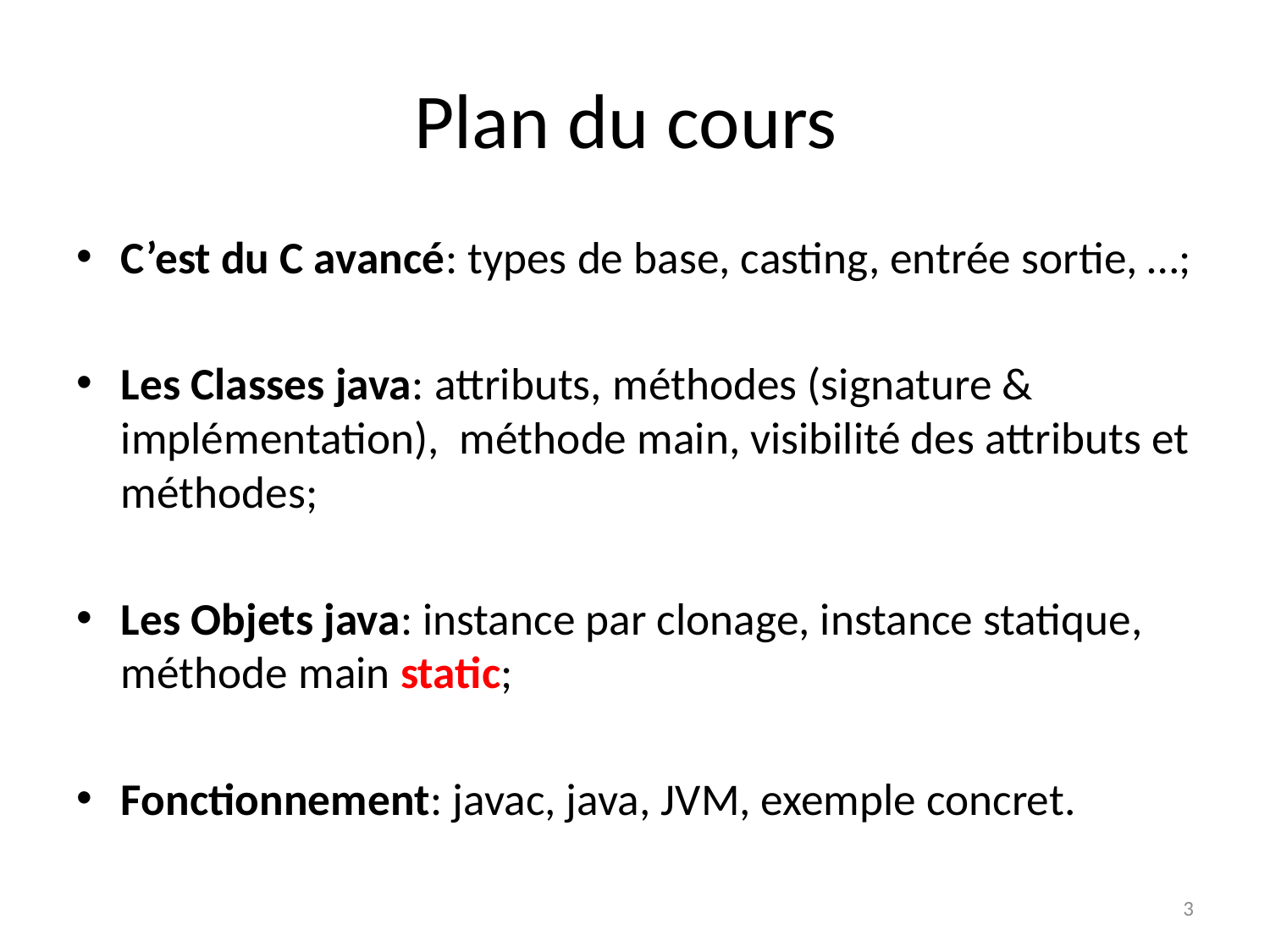

# Plan du cours
C’est du C avancé: types de base, casting, entrée sortie, …;

Les Classes java: attributs, méthodes (signature & implémentation),  méthode main, visibilité des attributs et méthodes;

Les Objets java: instance par clonage, instance statique, méthode main static;

Fonctionnement: javac, java, JVM, exemple concret.
3